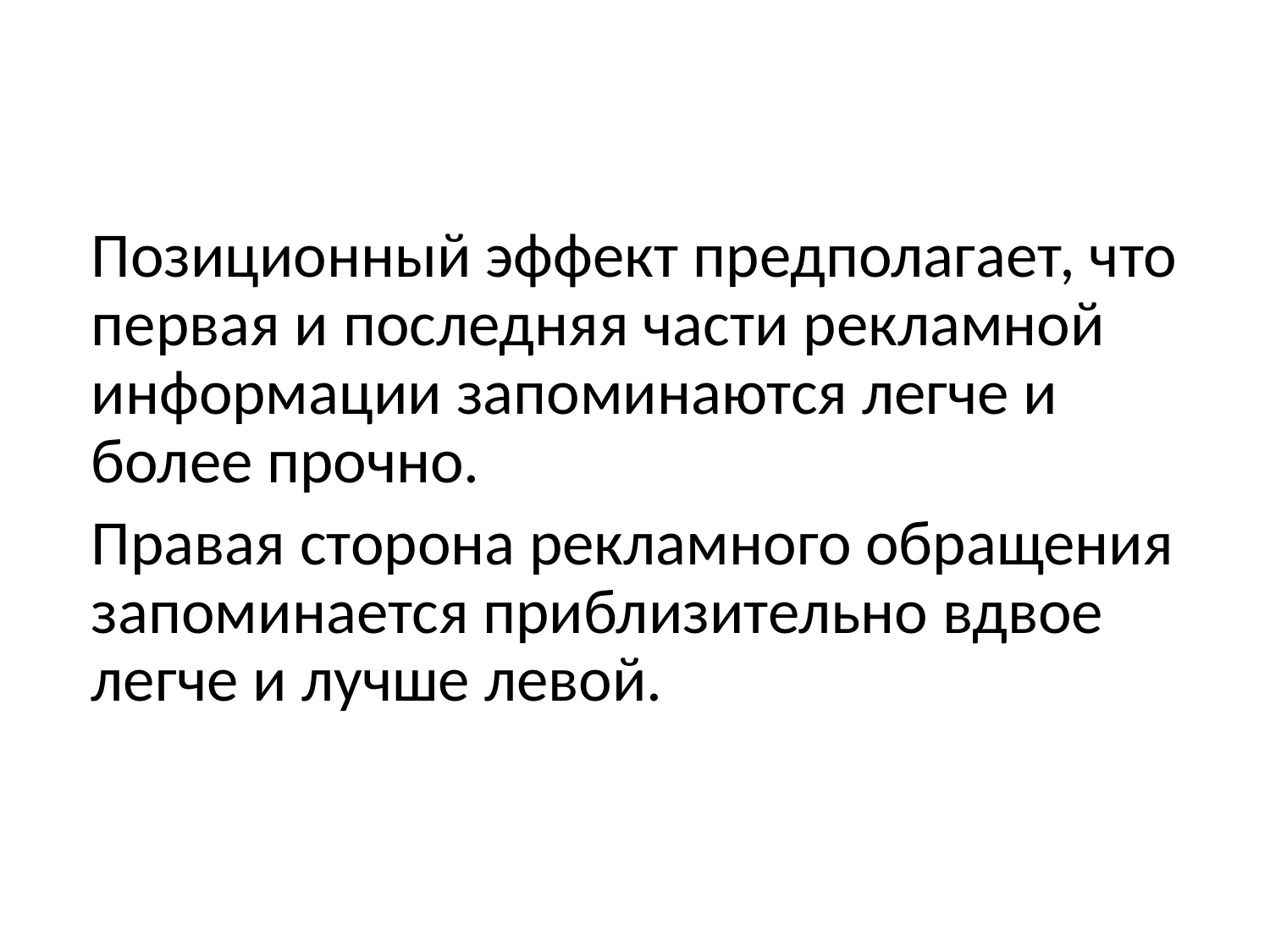

Позиционный эффект предполагает, что первая и последняя части рекламной информации запоминаются легче и более прочно.
Правая сторона рекламного обращения запоминается приблизительно вдвое легче и лучше левой.